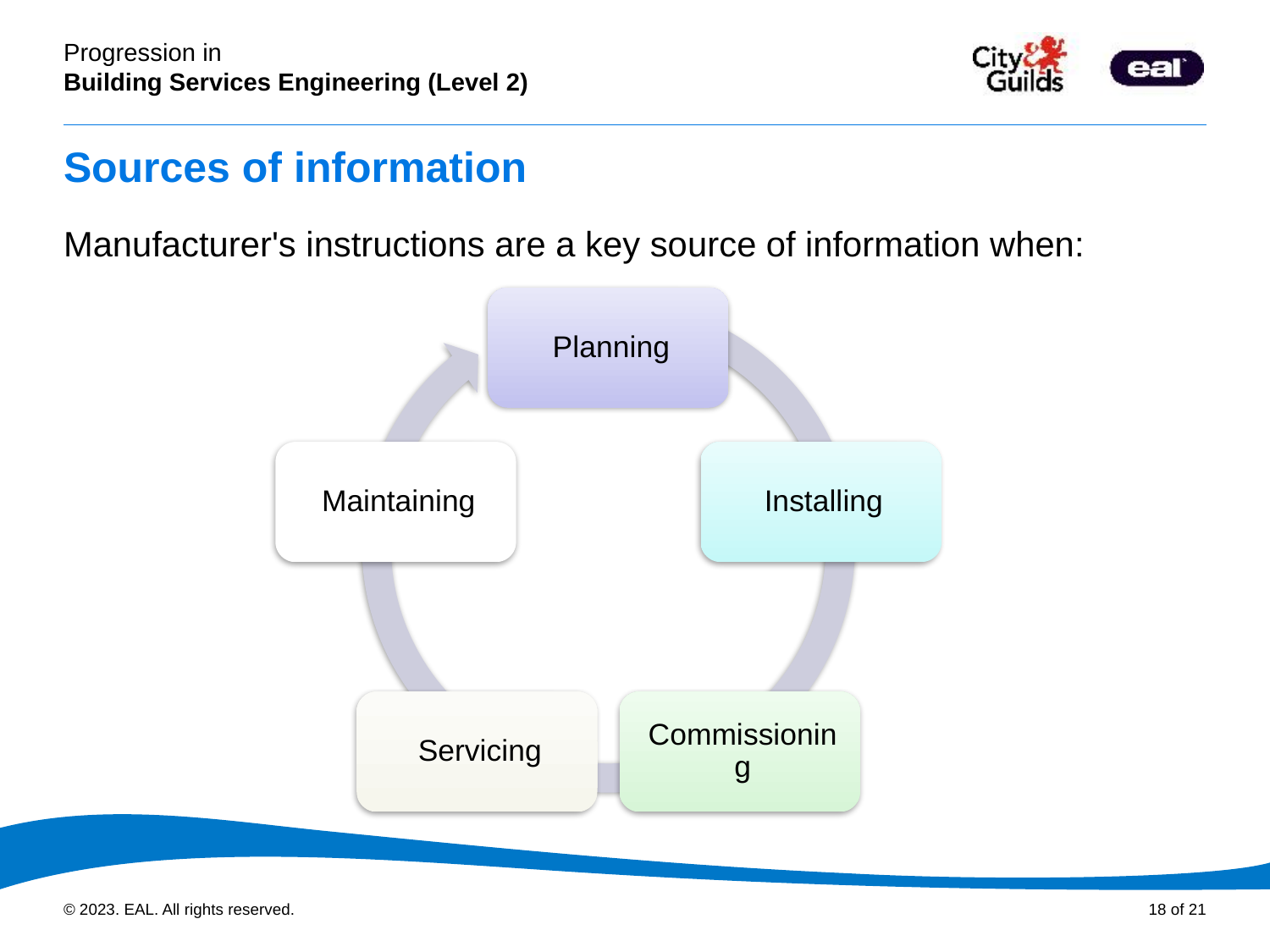

# Sources of information
Manufacturer's instructions are a key source of information when:
Planning
Installing
Commissioning
Servicing
Maintaining